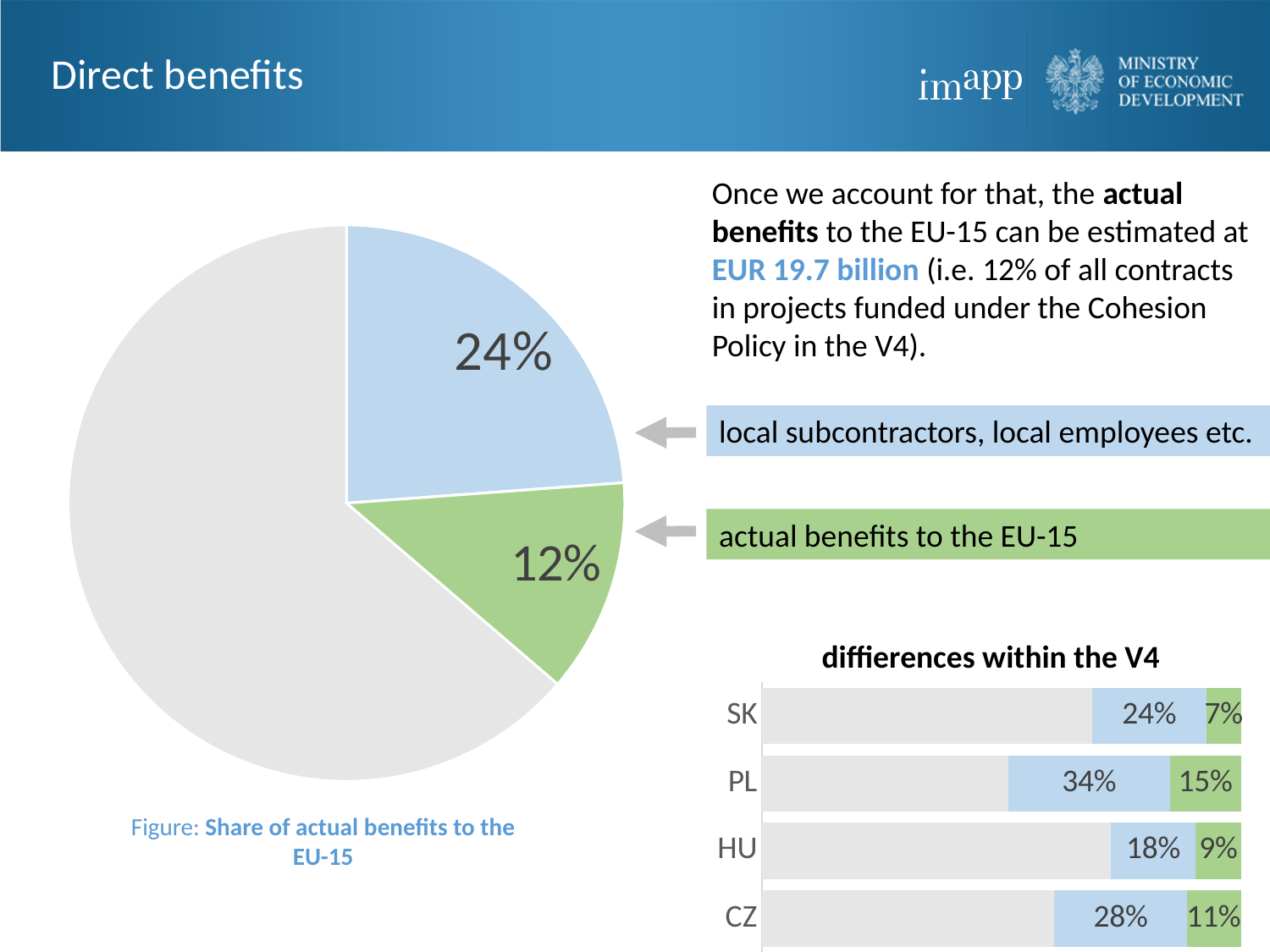

# Direct benefits
Once we account for that, the actual benefits to the EU-15 can be estimated at EUR 19.7 billion (i.e. 12% of all contracts in projects funded under the Cohesion Policy in the V4).

### Chart

| Category | wynagrodzenia |
|---|---|
| wynagrodzenia UE-15 | 0.23828657786611407 |
| stuff | 0.12455492979416054 |
local subcontractors, local employees etc.
actual benefits to the EU-15
diffierences within the V4

### Chart

| Category | szare | niebieskie | zielone |
|---|---|---|---|
| CZ | 0.6109093899855024 | 0.2762575905995426 | 0.11283301941495502 |
| HU | 0.7288220141584837 | 0.17730878602477712 | 0.0938691998167392 |
| PL | 0.514005826217981 | 0.3383278497279524 | 0.14766632405406668 |
| SK | 0.6894928479225693 | 0.2387558244757152 | 0.07175132760171556 |
Figure: Share of actual benefits to the EU-15